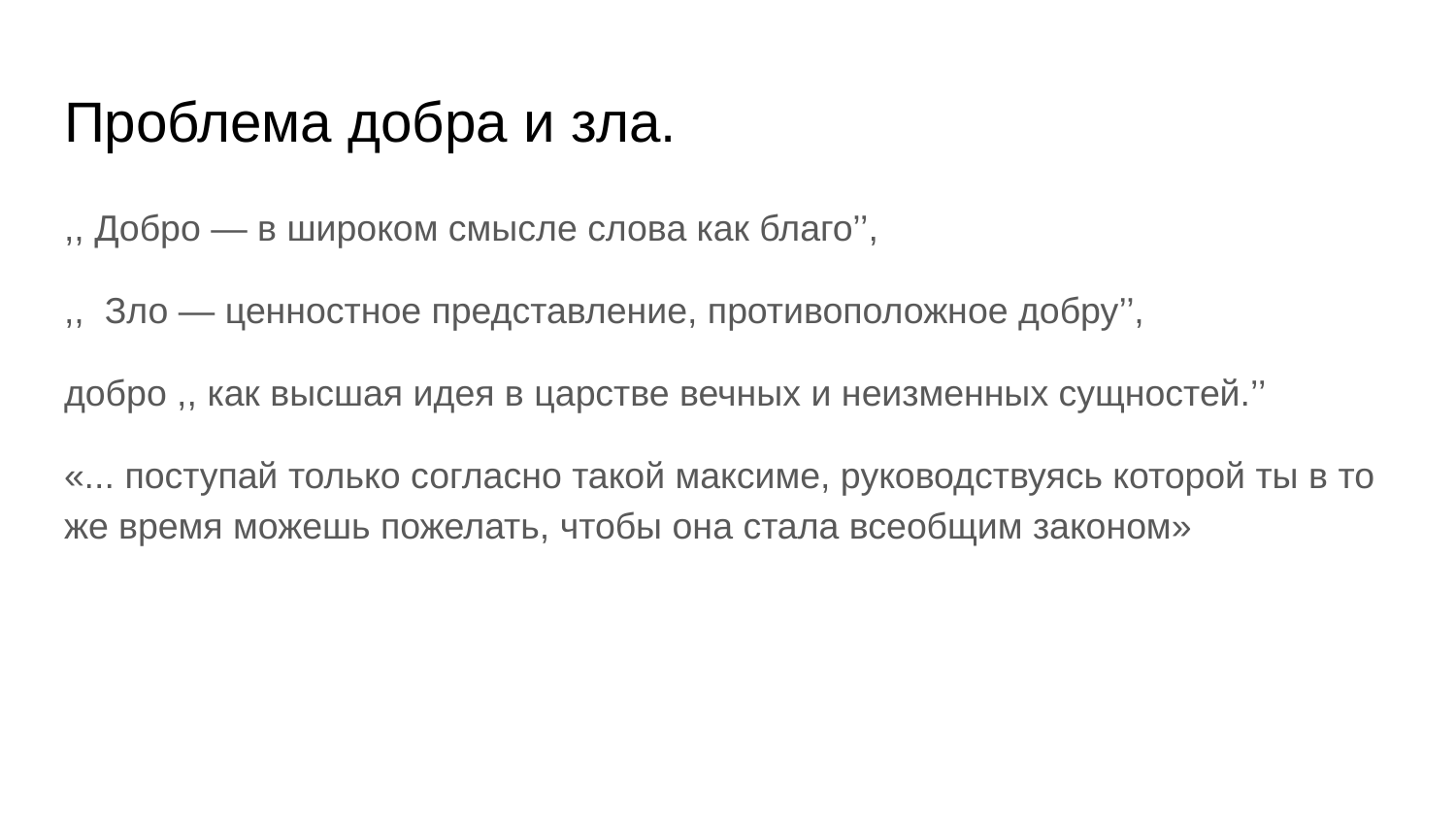

# Проблема добра и зла.
,, Добро — в широком смысле слова как благо’’,
,,  Зло — ценностное представление, противоположное добру’’,
добро ,, как высшая идея в царстве вечных и неизменных сущностей.’’
«... поступай только согласно такой максиме, руководствуясь которой ты в то же время можешь пожелать, чтобы она стала всеобщим законом»